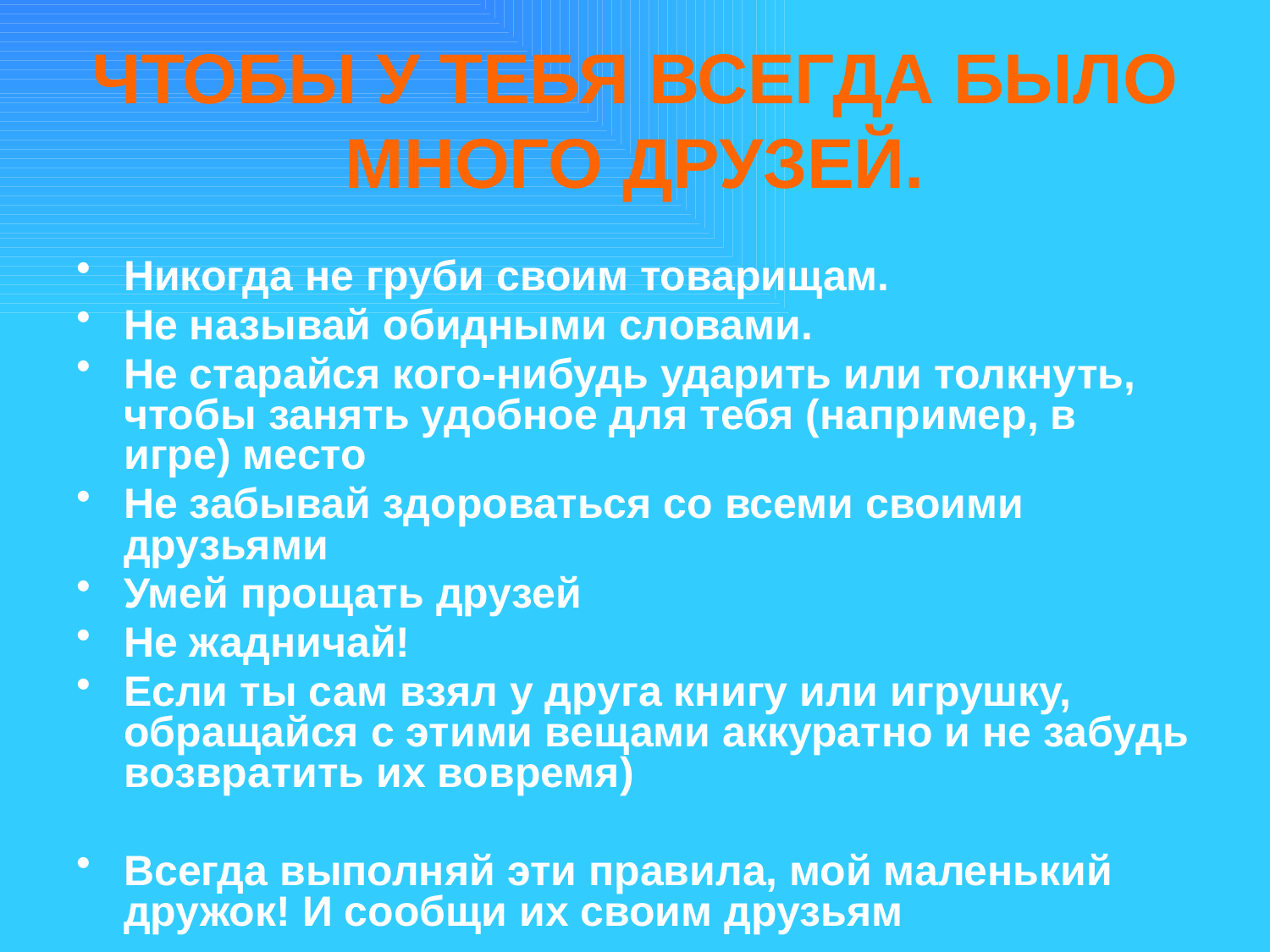

# ЧТОБЫ У ТЕБЯ ВСЕГДА БЫЛО МНОГО ДРУЗЕЙ.

Никогда не груби своим товарищам.
Не называй обидными словами.
Не старайся кого-нибудь ударить или толкнуть, чтобы занять удобное для тебя (например, в игре) место
Не забывай здороваться со всеми своими друзьями
Умей прощать друзей
Не жадничай!
Если ты сам взял у друга книгу или игрушку, обращайся с этими вещами аккуратно и не забудь возвратить их вовремя)

Всегда выполняй эти правила, мой маленький дружок! И сообщи их своим друзьям